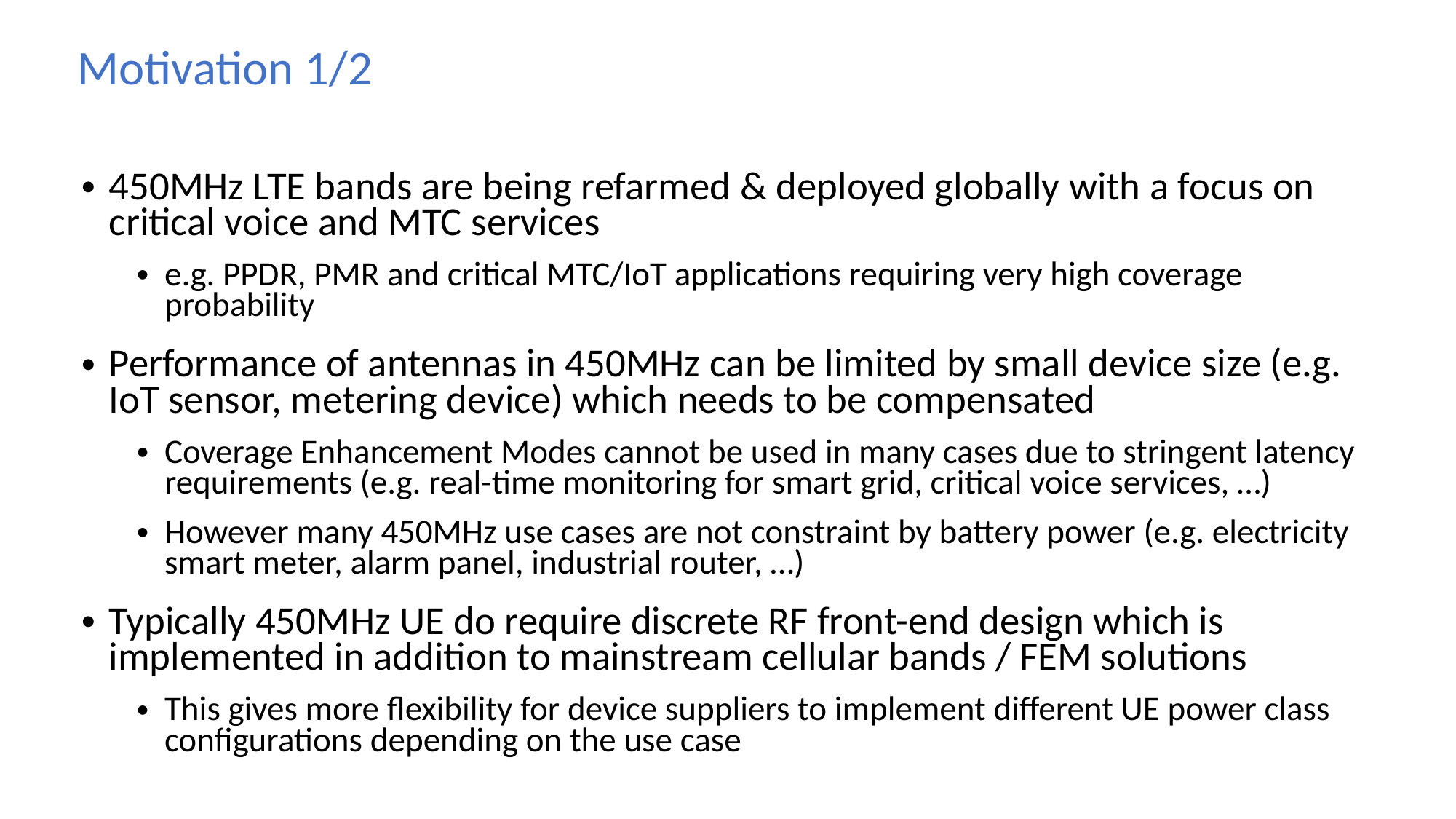

# Motivation 1/2
450MHz LTE bands are being refarmed & deployed globally with a focus on critical voice and MTC services
e.g. PPDR, PMR and critical MTC/IoT applications requiring very high coverage probability
Performance of antennas in 450MHz can be limited by small device size (e.g. IoT sensor, metering device) which needs to be compensated
Coverage Enhancement Modes cannot be used in many cases due to stringent latency requirements (e.g. real-time monitoring for smart grid, critical voice services, …)
However many 450MHz use cases are not constraint by battery power (e.g. electricity smart meter, alarm panel, industrial router, …)
Typically 450MHz UE do require discrete RF front-end design which is implemented in addition to mainstream cellular bands / FEM solutions
This gives more flexibility for device suppliers to implement different UE power class configurations depending on the use case